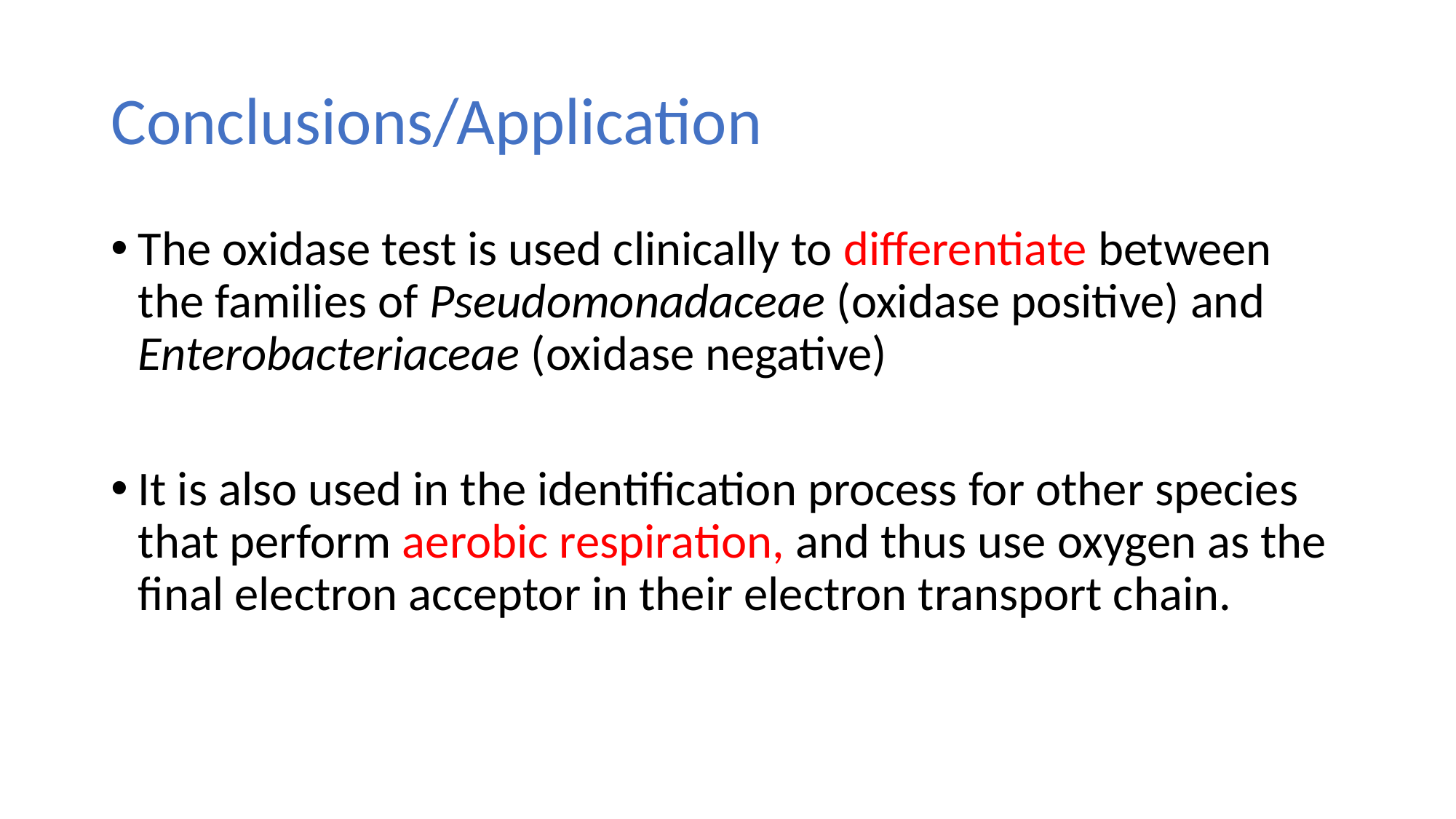

# Conclusions/Application
The oxidase test is used clinically to differentiate between the families of Pseudomonadaceae (oxidase positive) and Enterobacteriaceae (oxidase negative)

It is also used in the identification process for other species that perform aerobic respiration, and thus use oxygen as the final electron acceptor in their electron transport chain.